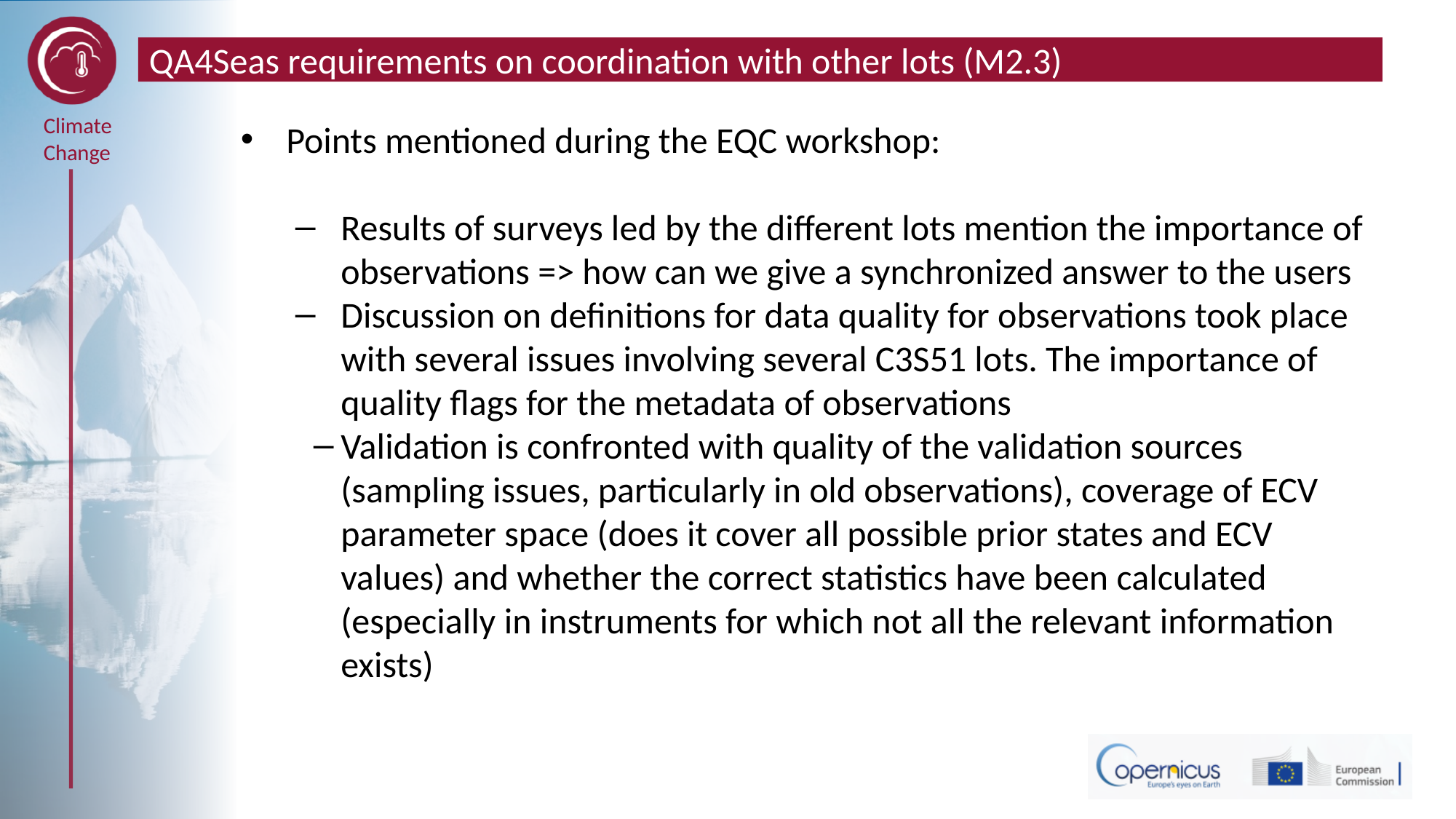

# QA4Seas requirements on coordination with other lots (M2.3)
Points mentioned during the EQC workshop:

Results of surveys led by the different lots mention the importance of observations => how can we give a synchronized answer to the users
Discussion on definitions for data quality for observations took place with several issues involving several C3S51 lots. The importance of quality flags for the metadata of observations
Validation is confronted with quality of the validation sources (sampling issues, particularly in old observations), coverage of ECV parameter space (does it cover all possible prior states and ECV values) and whether the correct statistics have been calculated (especially in instruments for which not all the relevant information exists)